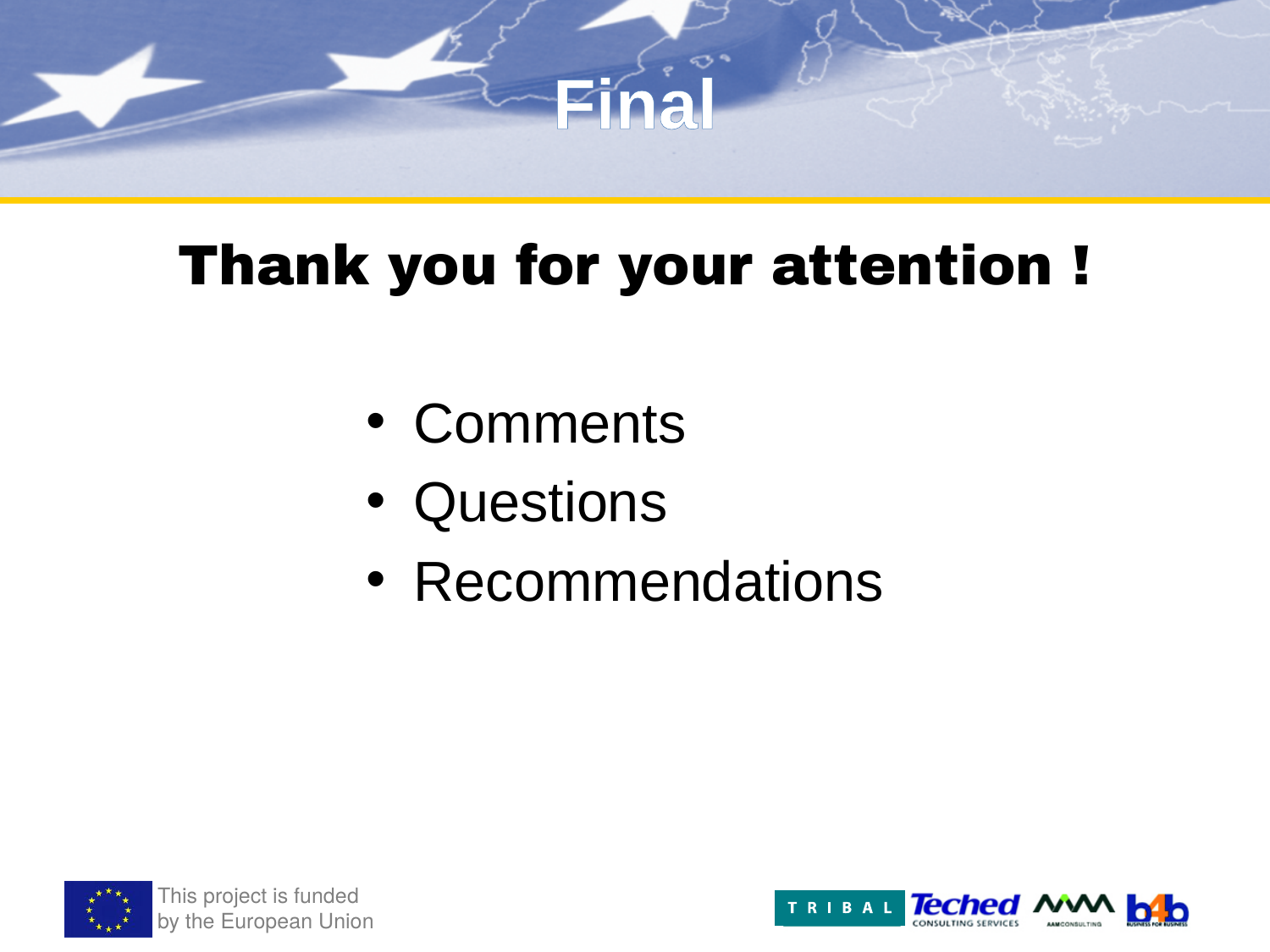

# Final
Thank you for your attention !

Comments
Questions
Recommendations